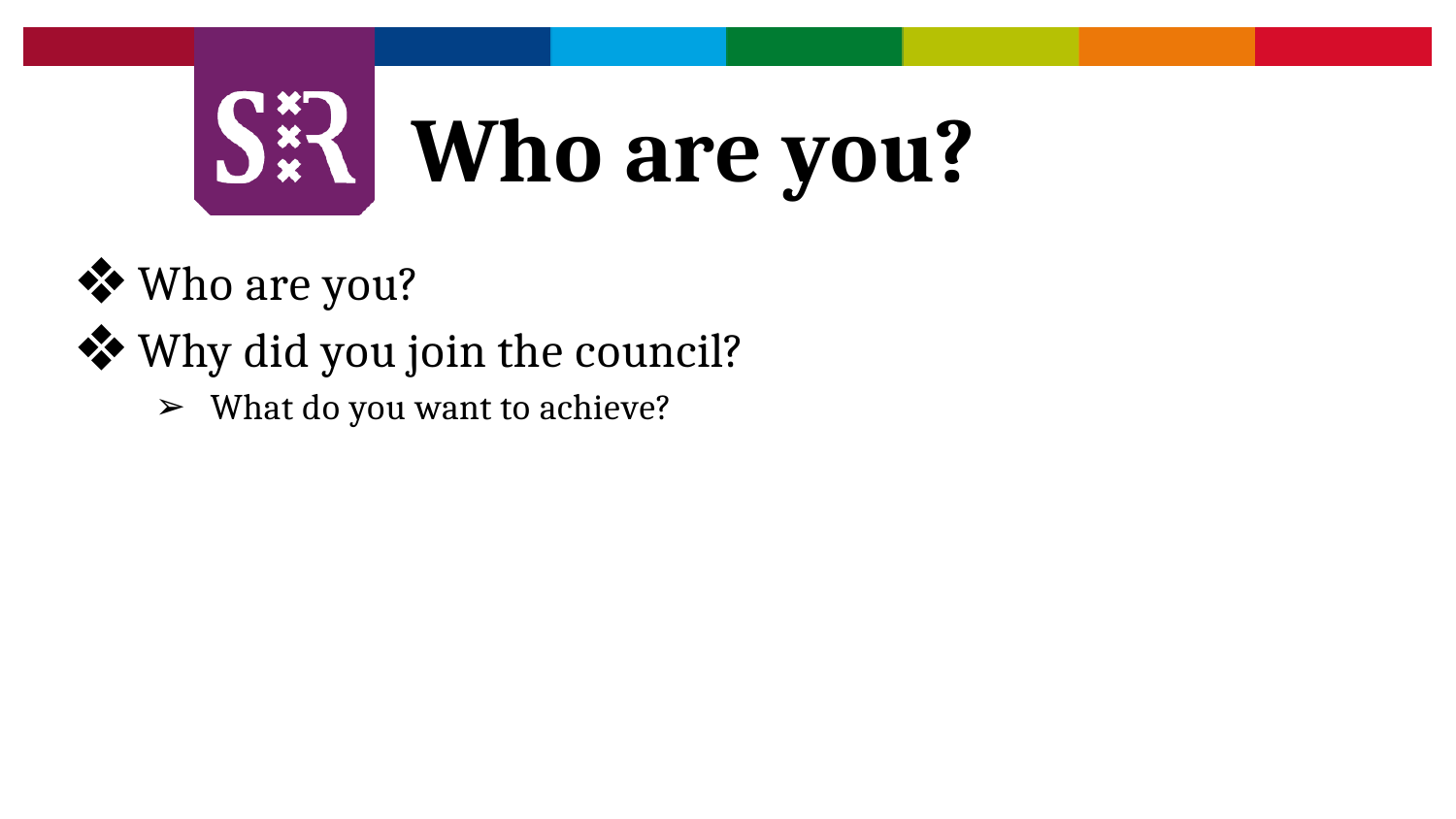

# Who are you?
Who are you?
Why did you join the council?
What do you want to achieve?